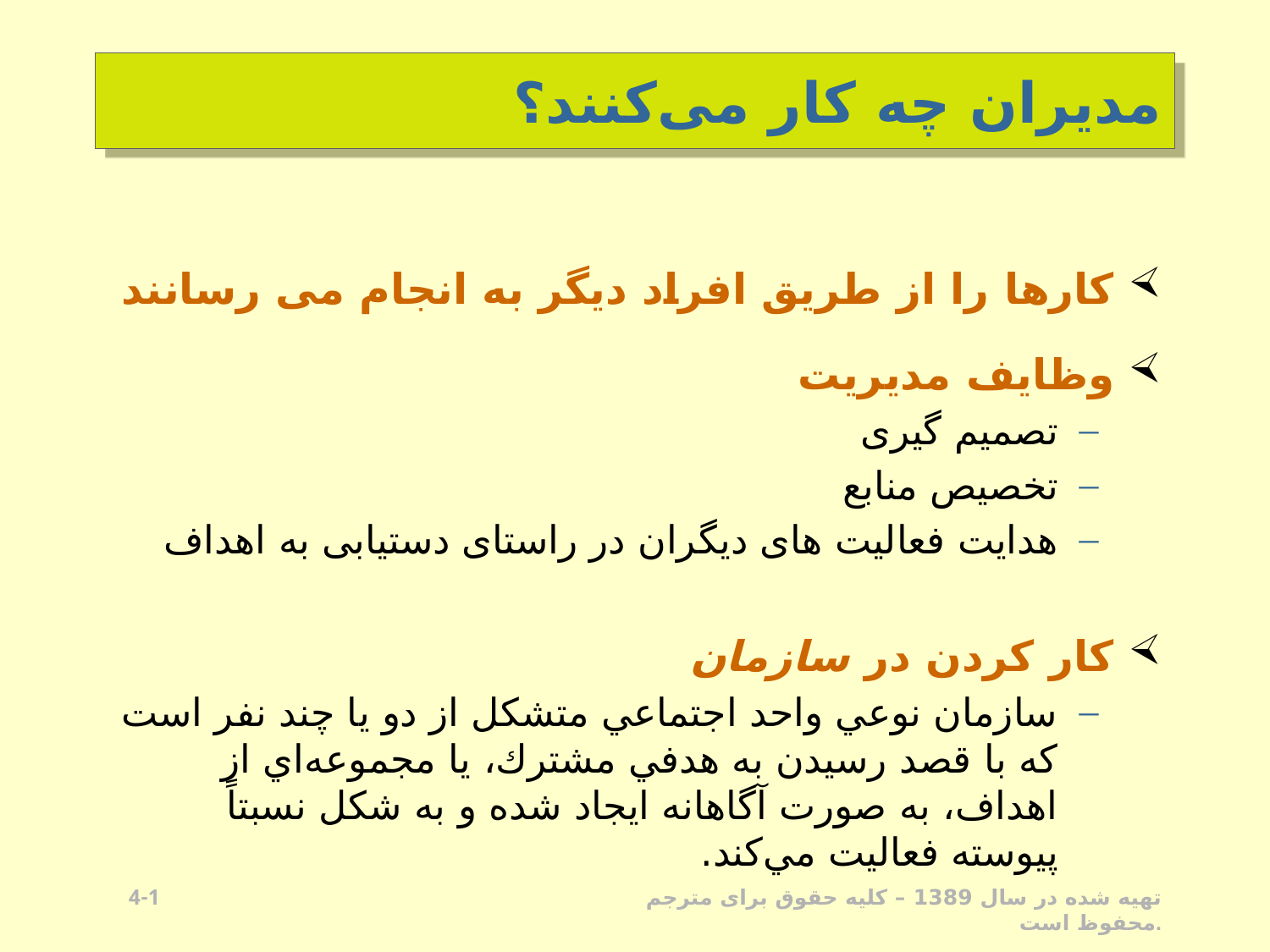

# مديران چه کار می‌کنند؟

کارها را از طریق افراد دیگر به انجام می رسانند
وظایف مدیریت
تصمیم گیری
تخصیص منابع
هدایت فعالیت های دیگران در راستای دستیابی به اهداف

کار کردن در سازمان
سازمان نوعي واحد اجتماعي متشكل از دو يا چند نفر است که با قصد رسيدن به هدفي مشترك، يا مجموعه‌اي از اهداف، به صورت آگاهانه ایجاد شده و به شکل نسبتاً پیوسته فعاليت مي‌كند.
1-4